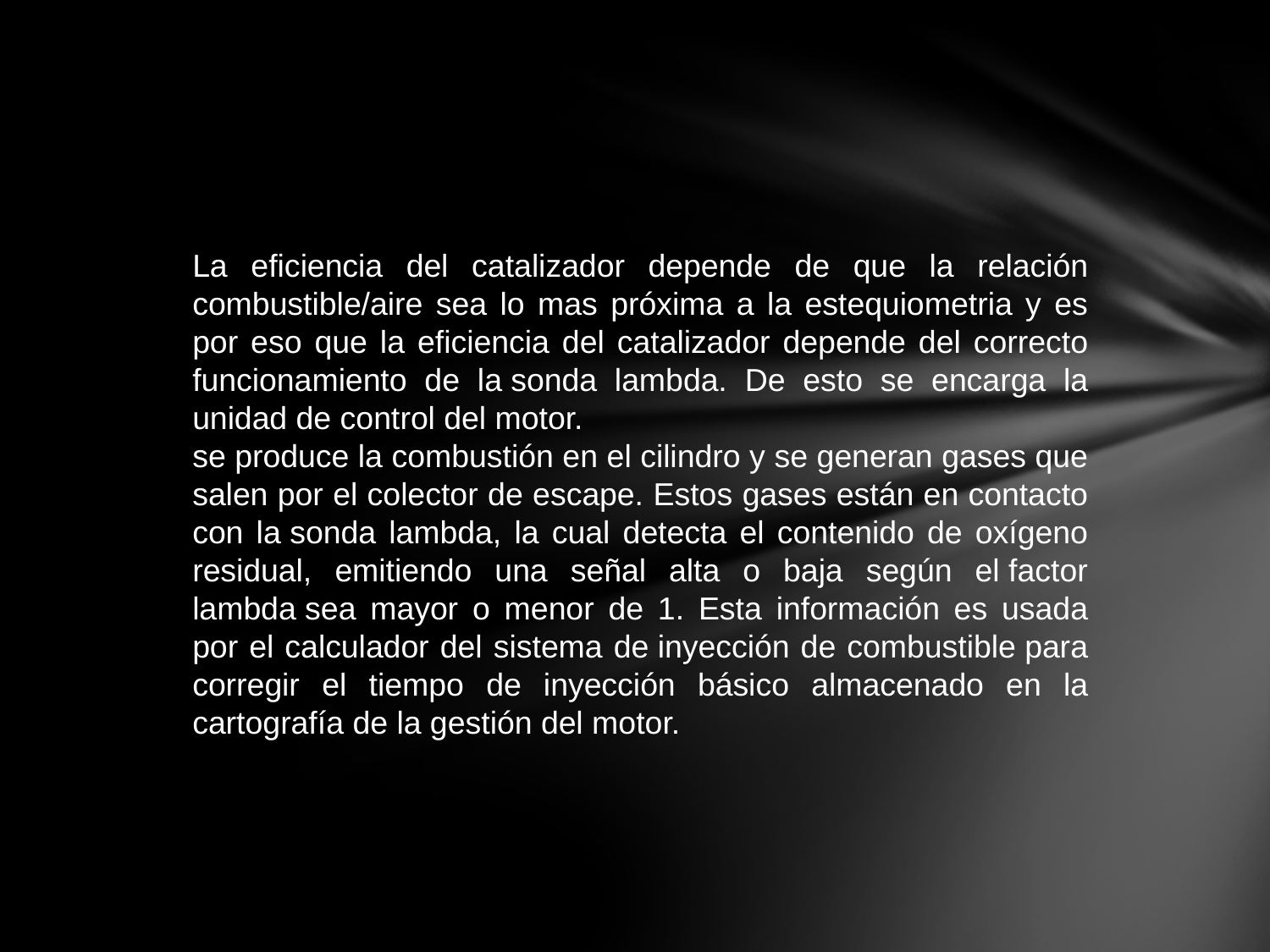

La eficiencia del catalizador depende de que la relación combustible/aire sea lo mas próxima a la estequiometria y es por eso que la eficiencia del catalizador depende del correcto funcionamiento de la sonda lambda. De esto se encarga la unidad de control del motor.
se produce la combustión en el cilindro y se generan gases que salen por el colector de escape. Estos gases están en contacto con la sonda lambda, la cual detecta el contenido de oxígeno residual, emitiendo una señal alta o baja según el factor lambda sea mayor o menor de 1. Esta información es usada por el calculador del sistema de inyección de combustible para corregir el tiempo de inyección básico almacenado en la cartografía de la gestión del motor.